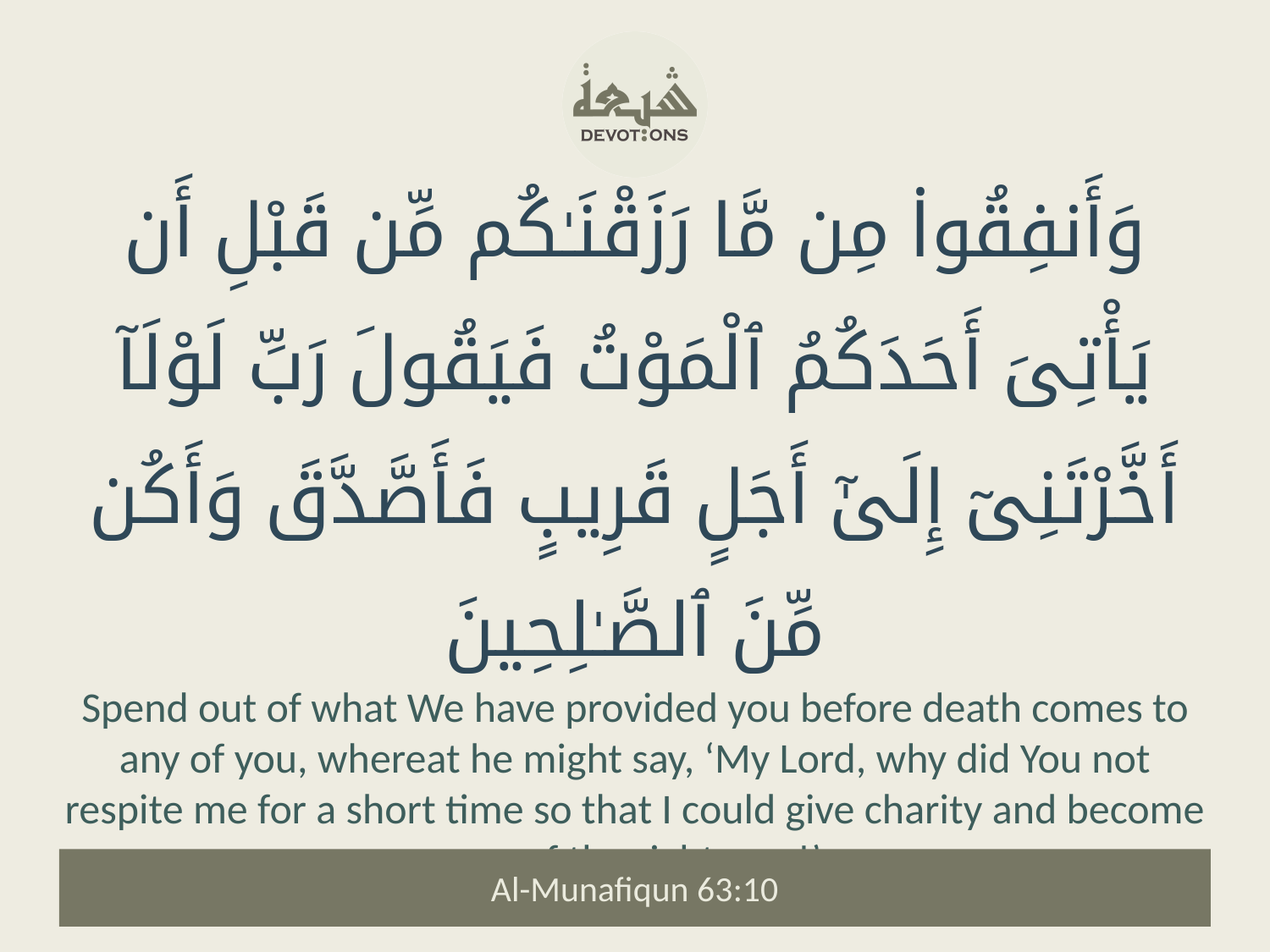

وَأَنفِقُوا۟ مِن مَّا رَزَقْنَـٰكُم مِّن قَبْلِ أَن يَأْتِىَ أَحَدَكُمُ ٱلْمَوْتُ فَيَقُولَ رَبِّ لَوْلَآ أَخَّرْتَنِىٓ إِلَىٰٓ أَجَلٍ قَرِيبٍ فَأَصَّدَّقَ وَأَكُن مِّنَ ٱلصَّـٰلِحِينَ
Spend out of what We have provided you before death comes to any of you, whereat he might say, ‘My Lord, why did You not respite me for a short time so that I could give charity and become one of the righteous!’
Al-Munafiqun 63:10